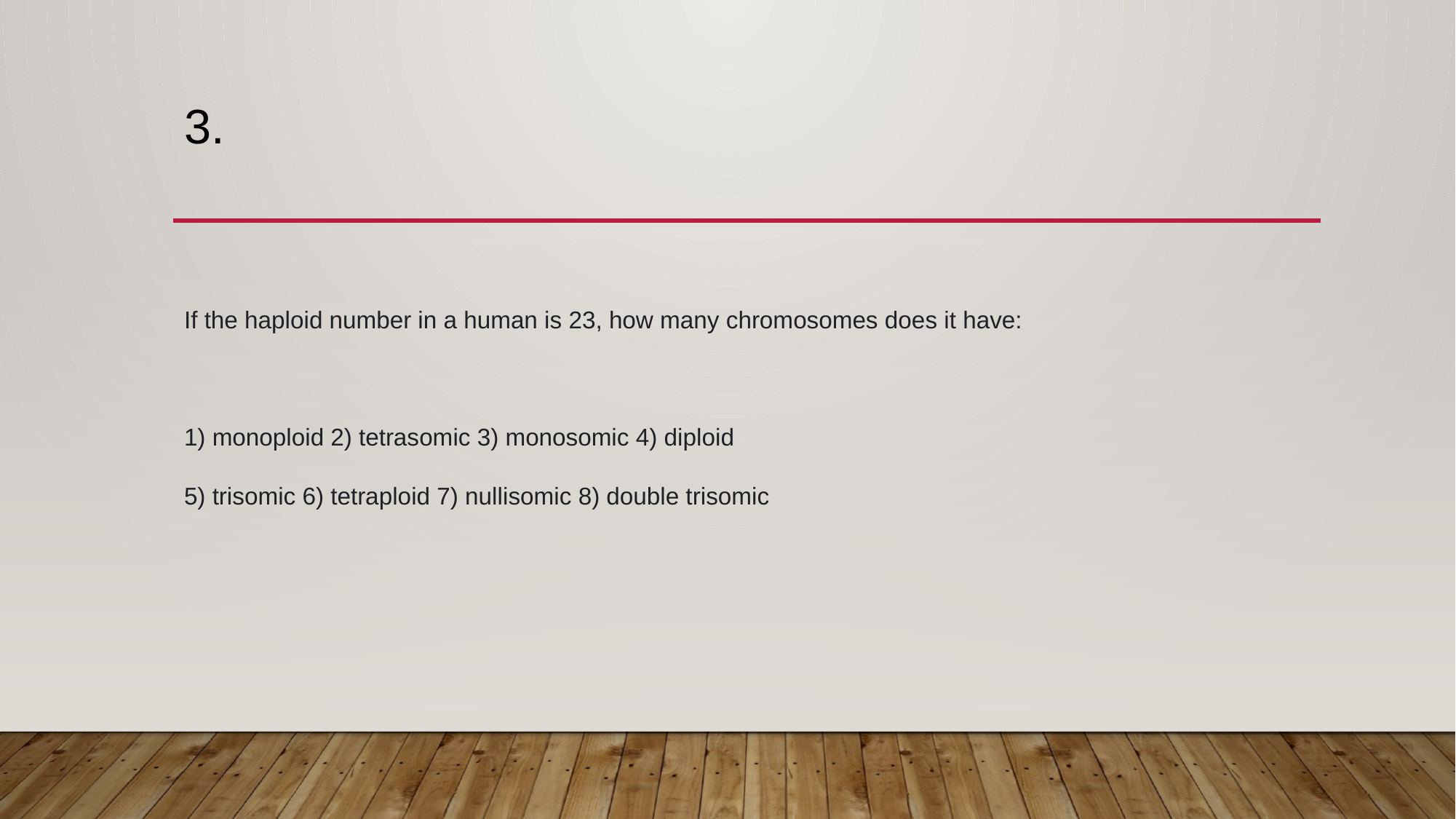

# 3.
If the haploid number in a human is 23, how many chromosomes does it have:

1) monoploid 2) tetrasomic 3) monosomic 4) diploid
5) trisomic 6) tetraploid 7) nullisomic 8) double trisomic